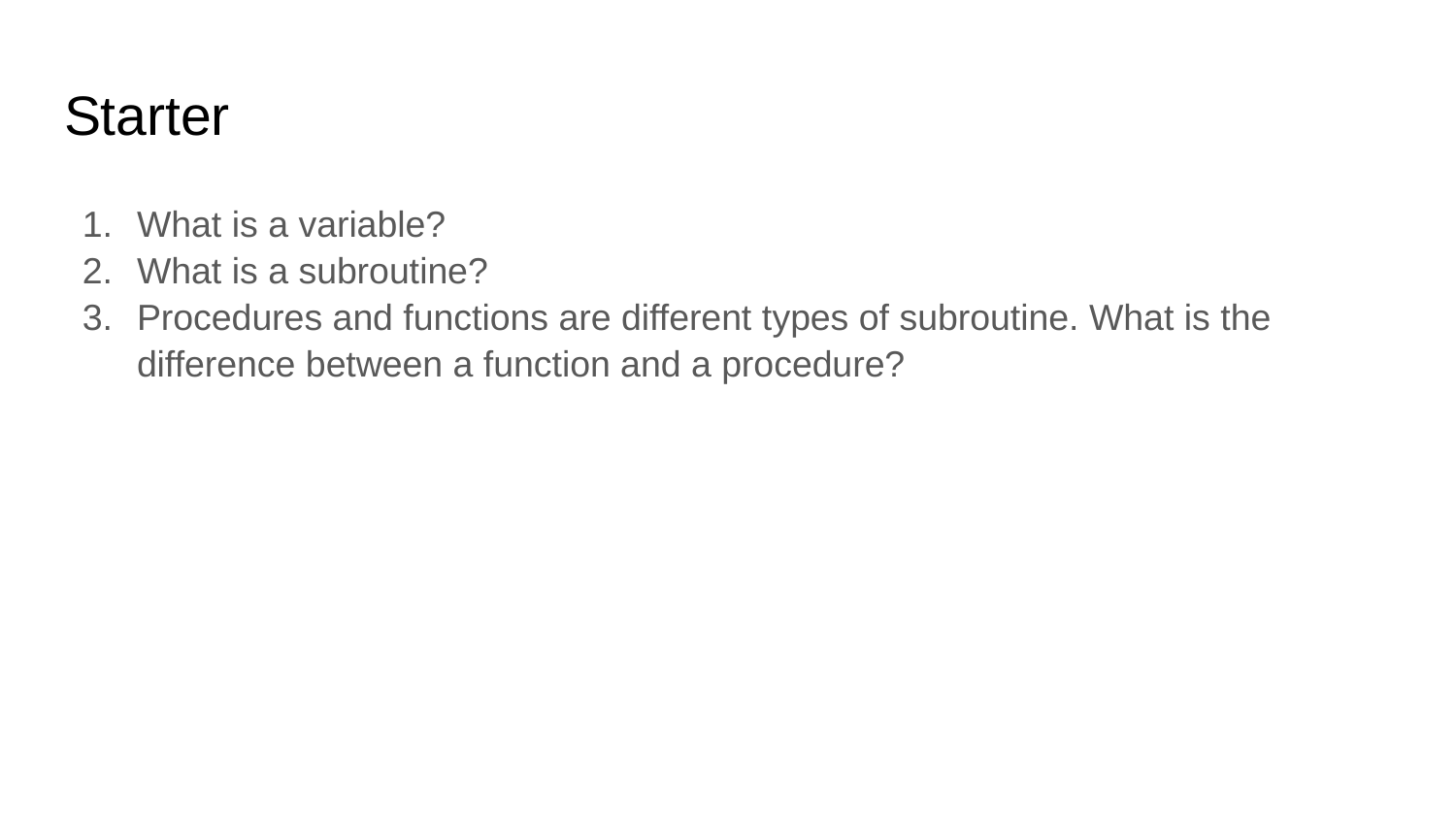

# Starter
What is a variable?
What is a subroutine?
Procedures and functions are different types of subroutine. What is the difference between a function and a procedure?